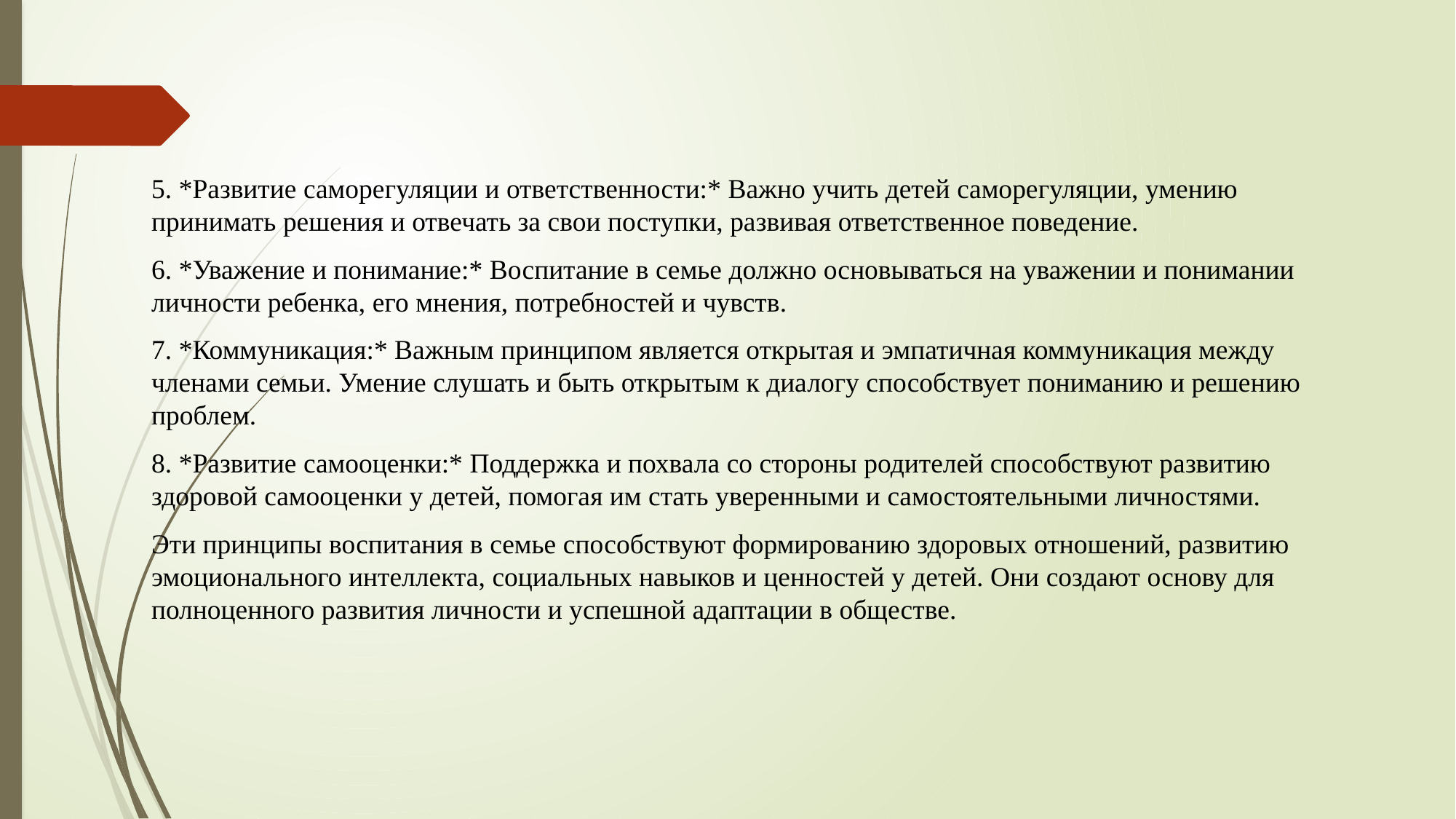

5. *Развитие саморегуляции и ответственности:* Важно учить детей саморегуляции, умению принимать решения и отвечать за свои поступки, развивая ответственное поведение.
6. *Уважение и понимание:* Воспитание в семье должно основываться на уважении и понимании личности ребенка, его мнения, потребностей и чувств.
7. *Коммуникация:* Важным принципом является открытая и эмпатичная коммуникация между членами семьи. Умение слушать и быть открытым к диалогу способствует пониманию и решению проблем.
8. *Развитие самооценки:* Поддержка и похвала со стороны родителей способствуют развитию здоровой самооценки у детей, помогая им стать уверенными и самостоятельными личностями.
Эти принципы воспитания в семье способствуют формированию здоровых отношений, развитию эмоционального интеллекта, социальных навыков и ценностей у детей. Они создают основу для полноценного развития личности и успешной адаптации в обществе.